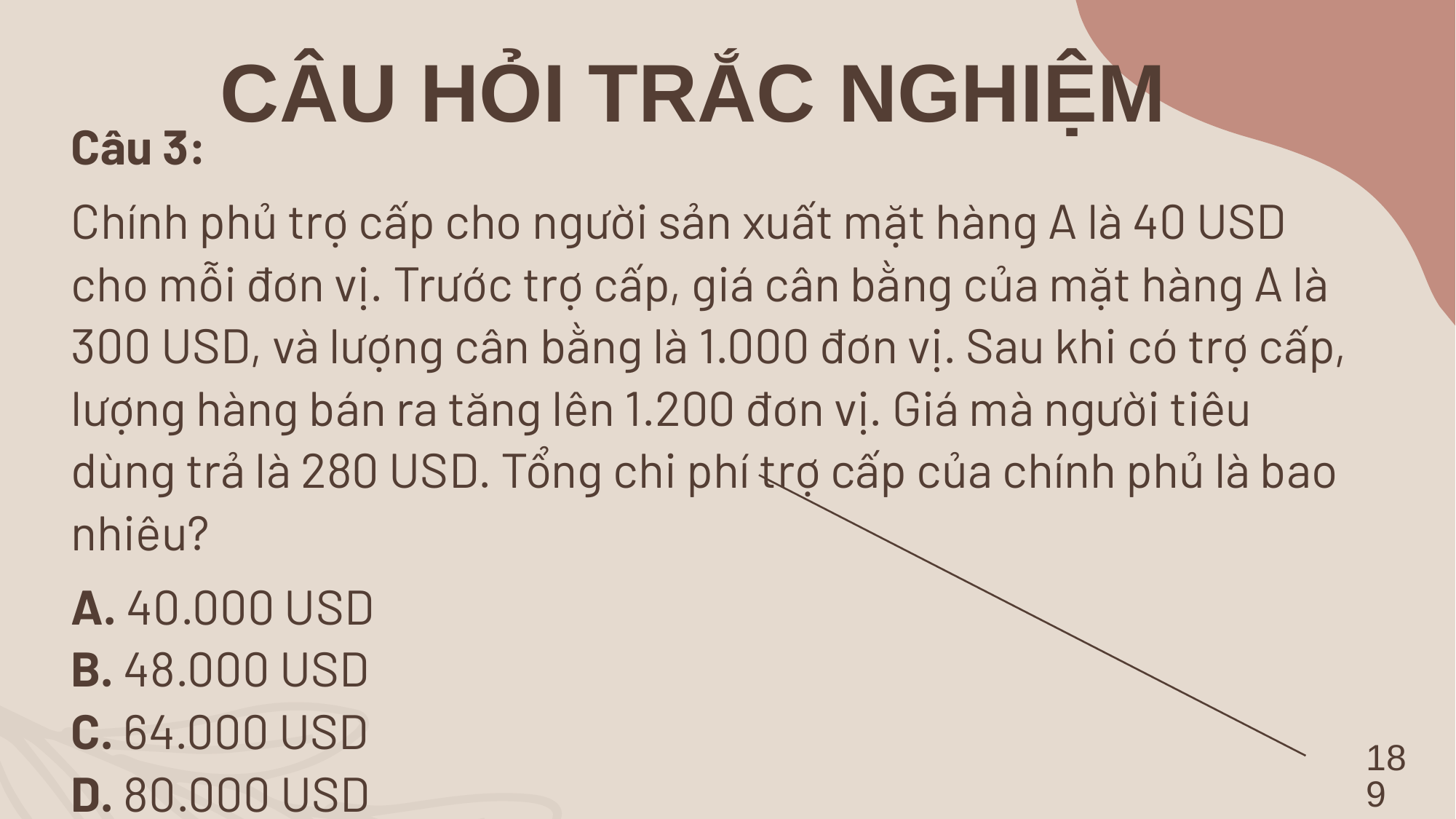

CÂU HỎI TRẮC NGHIỆM
Câu 3:
Chính phủ trợ cấp cho người sản xuất mặt hàng A là 40 USD cho mỗi đơn vị. Trước trợ cấp, giá cân bằng của mặt hàng A là 300 USD, và lượng cân bằng là 1.000 đơn vị. Sau khi có trợ cấp, lượng hàng bán ra tăng lên 1.200 đơn vị. Giá mà người tiêu dùng trả là 280 USD. Tổng chi phí trợ cấp của chính phủ là bao nhiêu?
A. 40.000 USD
B. 48.000 USD
C. 64.000 USD
D. 80.000 USD
189